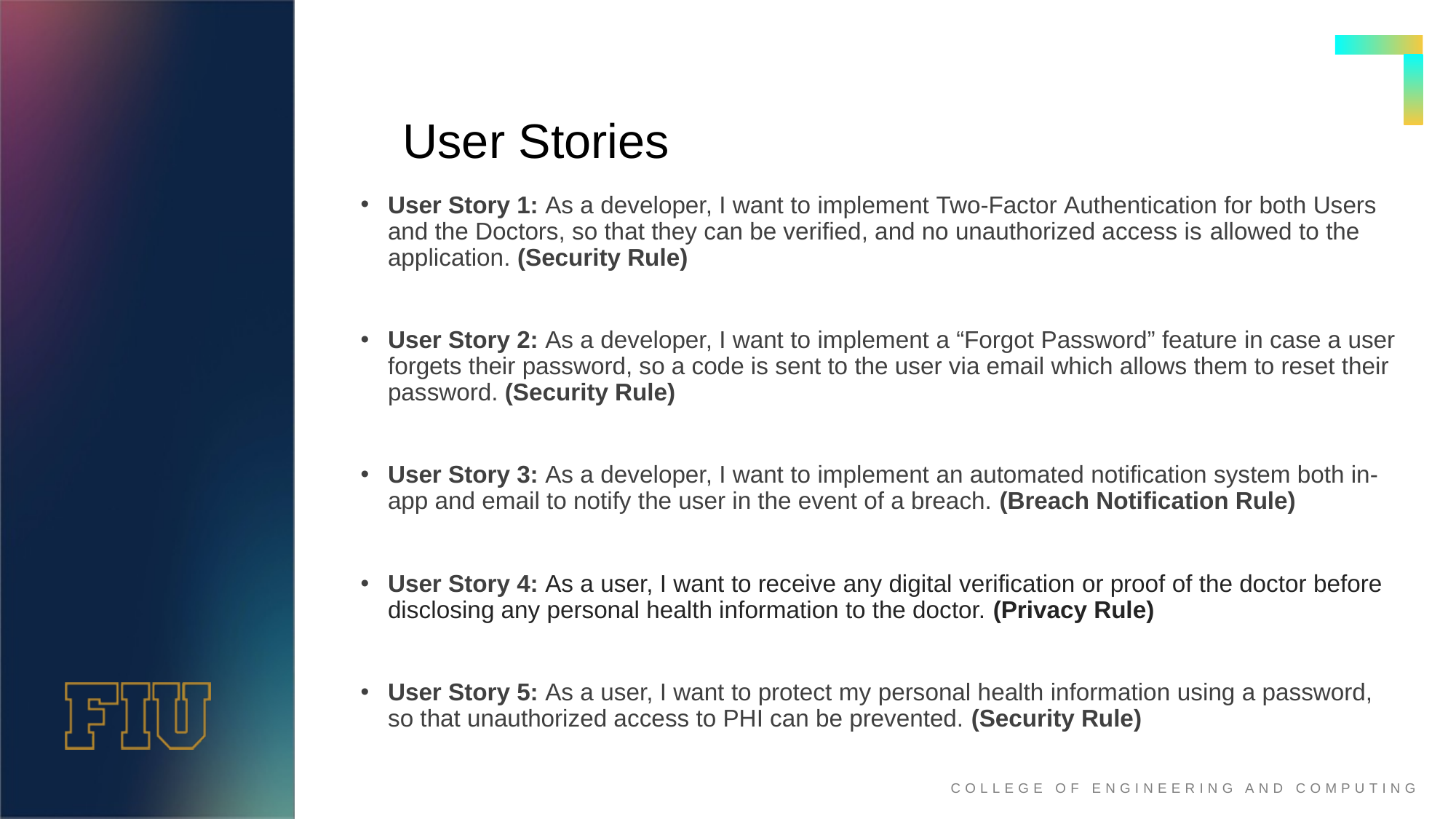

# User Stories
User Story 1: As a developer, I want to implement Two-Factor Authentication for both Users and the Doctors, so that they can be verified, and no unauthorized access is allowed to the application. (Security Rule)

User Story 2: As a developer, I want to implement a “Forgot Password” feature in case a user forgets their password, so a code is sent to the user via email which allows them to reset their password. (Security Rule)

User Story 3: As a developer, I want to implement an automated notification system both in-app and email to notify the user in the event of a breach. (Breach Notification Rule)

User Story 4: As a user, I want to receive any digital verification or proof of the doctor before disclosing any personal health information to the doctor. (Privacy Rule)

User Story 5: As a user, I want to protect my personal health information using a password, so that unauthorized access to PHI can be prevented. (Security Rule)